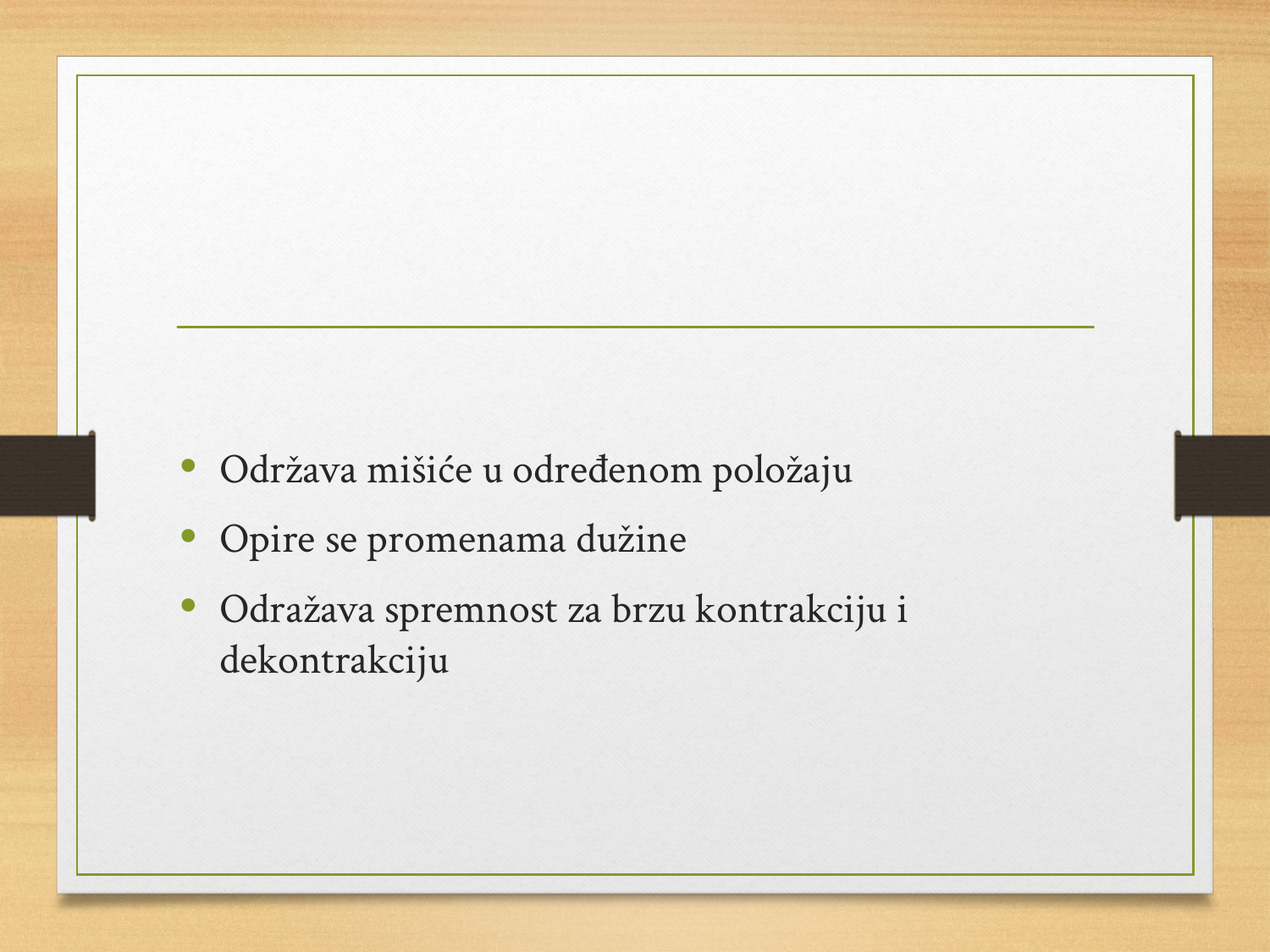

#
Održava mišiće u određenom položaju
Opire se promenama dužine
Odražava spremnost za brzu kontrakciju i dekontrakciju